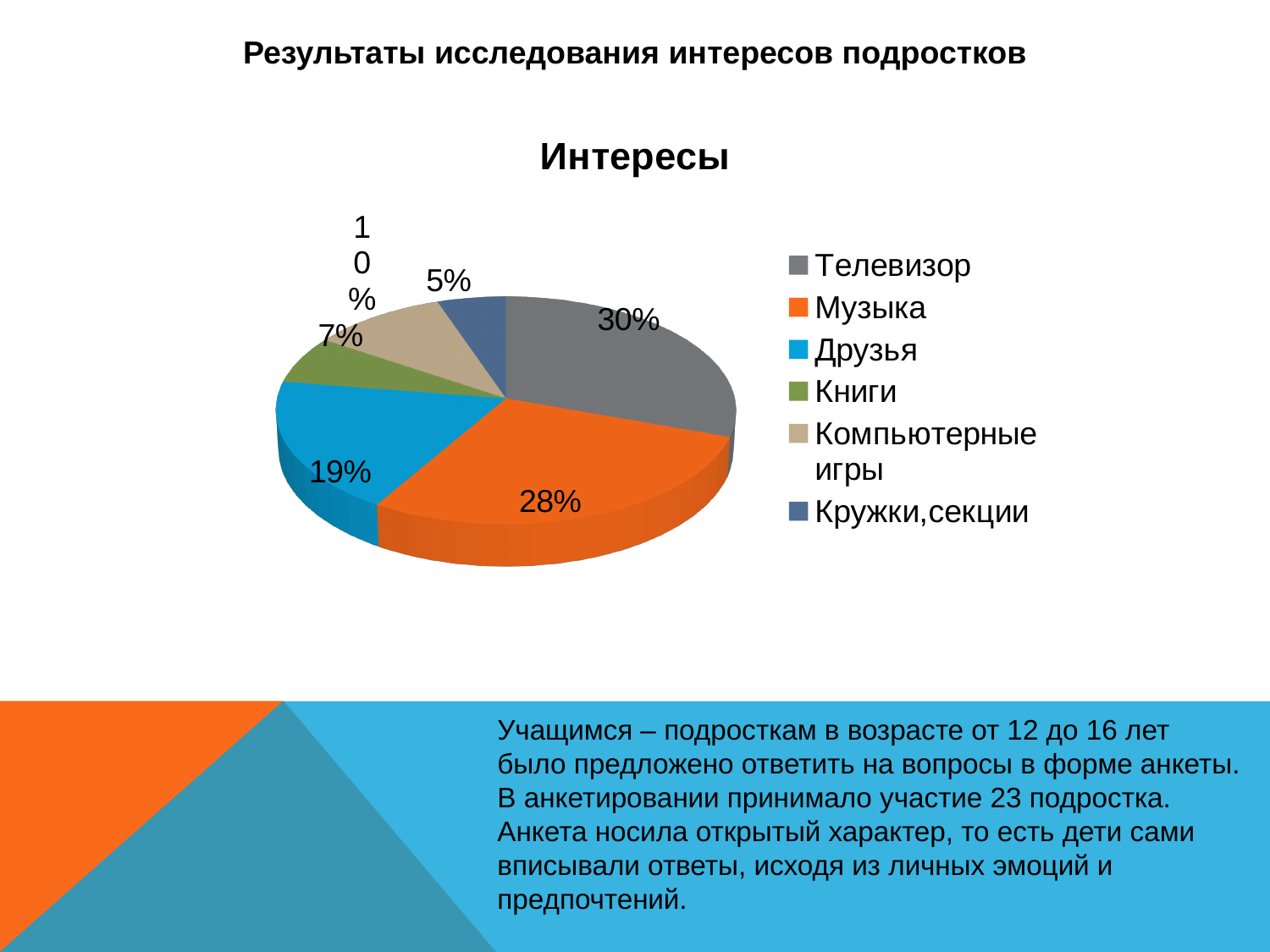

Результаты исследования интересов подростков

[unsupported chart]

Учащимся – подросткам в возрасте от 12 до 16 лет было предложено ответить на вопросы в форме анкеты. В анкетировании принимало участие 23 подростка. Анкета носила открытый характер, то есть дети сами вписывали ответы, исходя из личных эмоций и предпочтений.